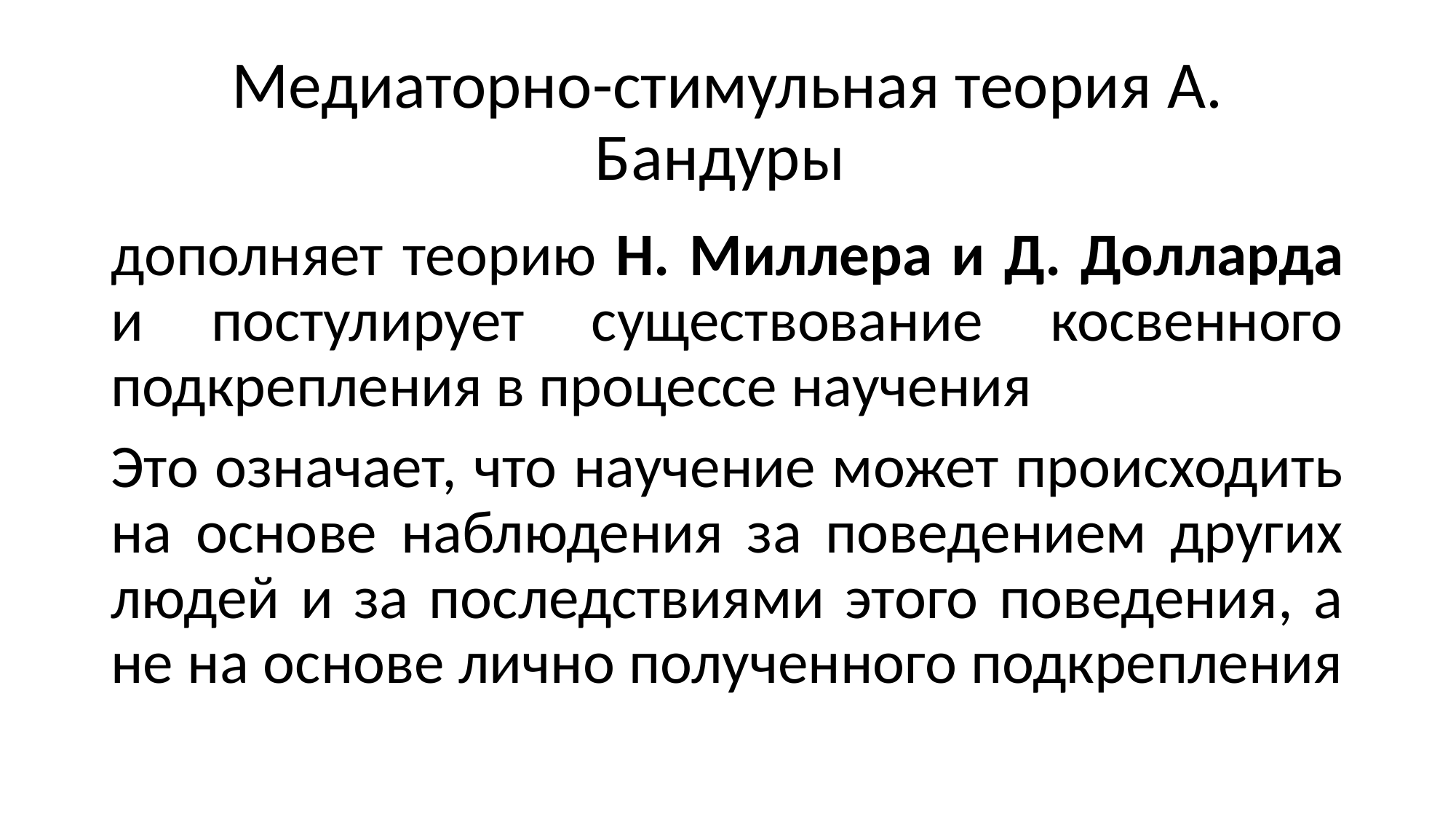

# Медиаторно-стимульная теория А. Бандуры
дополняет теорию Н. Миллера и Д. Долларда и постулирует существование косвенного подкрепления в процессе научения
Это означает, что научение может происходить на основе наблюдения за поведением других людей и за последствиями этого поведения, а не на основе лично полученного подкрепления